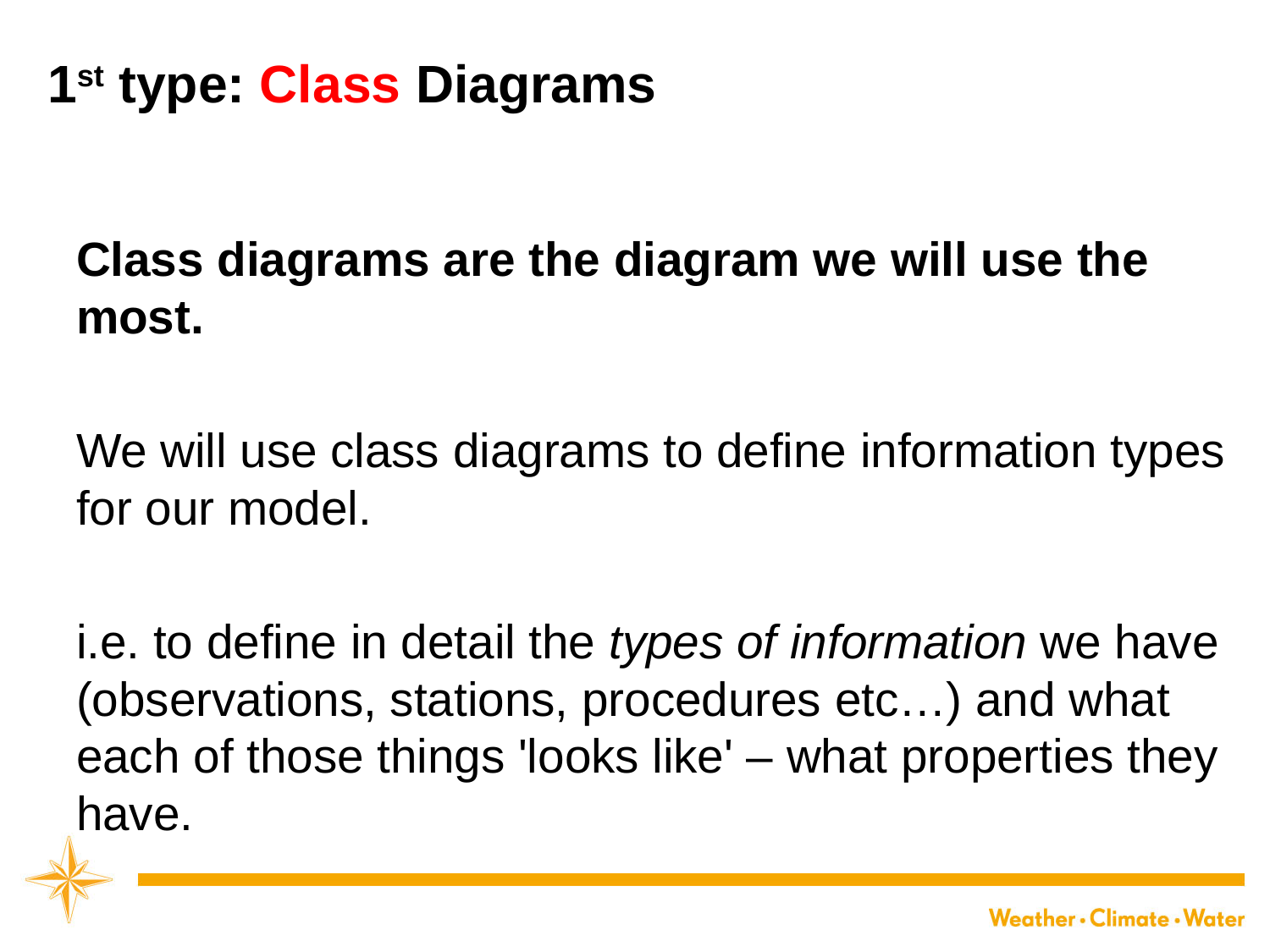

# 1st type: Class Diagrams
Class diagrams are the diagram we will use the most.

We will use class diagrams to define information types for our model.

i.e. to define in detail the types of information we have (observations, stations, procedures etc…) and what each of those things 'looks like' – what properties they have.